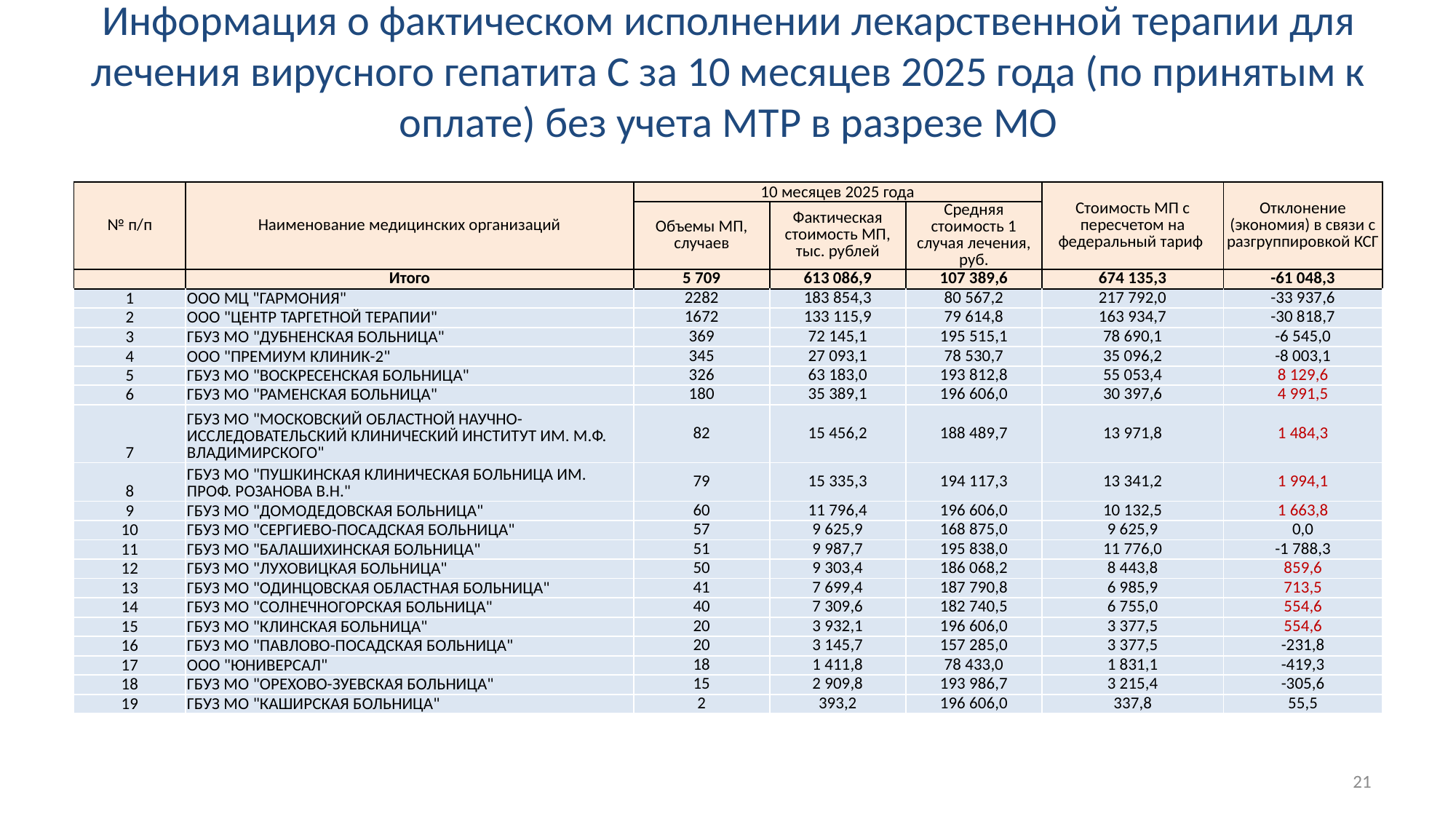

# Информация о фактическом исполнении лекарственной терапии для лечения вирусного гепатита С за 10 месяцев 2025 года (по принятым к оплате) без учета МТР в разрезе МО
| № п/п | Наименование медицинских организаций | 10 месяцев 2025 года |  |  | Стоимость МП с пересчетом на федеральный тариф | Отклонение (экономия) в связи с разгруппировкой КСГ |
| --- | --- | --- | --- | --- | --- | --- |
|  |  | Объемы МП, случаев | Фактическая стоимость МП, тыс. рублей | Средняя стоимость 1 случая лечения, руб. |  |  |
|  | Итого | 5 709 | 613 086,9 | 107 389,6 | 674 135,3 | -61 048,3 |
| 1 | ООО МЦ "ГАРМОНИЯ" | 2282 | 183 854,3 | 80 567,2 | 217 792,0 | -33 937,6 |
| 2 | ООО "ЦЕНТР ТАРГЕТНОЙ ТЕРАПИИ" | 1672 | 133 115,9 | 79 614,8 | 163 934,7 | -30 818,7 |
| 3 | ГБУЗ МО "ДУБНЕНСКАЯ БОЛЬНИЦА" | 369 | 72 145,1 | 195 515,1 | 78 690,1 | -6 545,0 |
| 4 | ООО "ПРЕМИУМ КЛИНИК-2" | 345 | 27 093,1 | 78 530,7 | 35 096,2 | -8 003,1 |
| 5 | ГБУЗ МО "ВОСКРЕСЕНСКАЯ БОЛЬНИЦА" | 326 | 63 183,0 | 193 812,8 | 55 053,4 | 8 129,6 |
| 6 | ГБУЗ МО "РАМЕНСКАЯ БОЛЬНИЦА" | 180 | 35 389,1 | 196 606,0 | 30 397,6 | 4 991,5 |
| 7 | ГБУЗ МО "МОСКОВСКИЙ ОБЛАСТНОЙ НАУЧНО-ИССЛЕДОВАТЕЛЬСКИЙ КЛИНИЧЕСКИЙ ИНСТИТУТ ИМ. М.Ф. ВЛАДИМИРСКОГО" | 82 | 15 456,2 | 188 489,7 | 13 971,8 | 1 484,3 |
| 8 | ГБУЗ МО "ПУШКИНСКАЯ КЛИНИЧЕСКАЯ БОЛЬНИЦА ИМ. ПРОФ. РОЗАНОВА В.Н." | 79 | 15 335,3 | 194 117,3 | 13 341,2 | 1 994,1 |
| 9 | ГБУЗ МО "ДОМОДЕДОВСКАЯ БОЛЬНИЦА" | 60 | 11 796,4 | 196 606,0 | 10 132,5 | 1 663,8 |
| 10 | ГБУЗ МО "СЕРГИЕВО-ПОСАДСКАЯ БОЛЬНИЦА" | 57 | 9 625,9 | 168 875,0 | 9 625,9 | 0,0 |
| 11 | ГБУЗ МО "БАЛАШИХИНСКАЯ БОЛЬНИЦА" | 51 | 9 987,7 | 195 838,0 | 11 776,0 | -1 788,3 |
| 12 | ГБУЗ МО "ЛУХОВИЦКАЯ БОЛЬНИЦА" | 50 | 9 303,4 | 186 068,2 | 8 443,8 | 859,6 |
| 13 | ГБУЗ МО "ОДИНЦОВСКАЯ ОБЛАСТНАЯ БОЛЬНИЦА" | 41 | 7 699,4 | 187 790,8 | 6 985,9 | 713,5 |
| 14 | ГБУЗ МО "СОЛНЕЧНОГОРСКАЯ БОЛЬНИЦА" | 40 | 7 309,6 | 182 740,5 | 6 755,0 | 554,6 |
| 15 | ГБУЗ МО "КЛИНСКАЯ БОЛЬНИЦА" | 20 | 3 932,1 | 196 606,0 | 3 377,5 | 554,6 |
| 16 | ГБУЗ МО "ПАВЛОВО-ПОСАДСКАЯ БОЛЬНИЦА" | 20 | 3 145,7 | 157 285,0 | 3 377,5 | -231,8 |
| 17 | ООО "ЮНИВЕРСАЛ" | 18 | 1 411,8 | 78 433,0 | 1 831,1 | -419,3 |
| 18 | ГБУЗ МО "ОРЕХОВО-ЗУЕВСКАЯ БОЛЬНИЦА" | 15 | 2 909,8 | 193 986,7 | 3 215,4 | -305,6 |
| 19 | ГБУЗ МО "КАШИРСКАЯ БОЛЬНИЦА" | 2 | 393,2 | 196 606,0 | 337,8 | 55,5 |
21